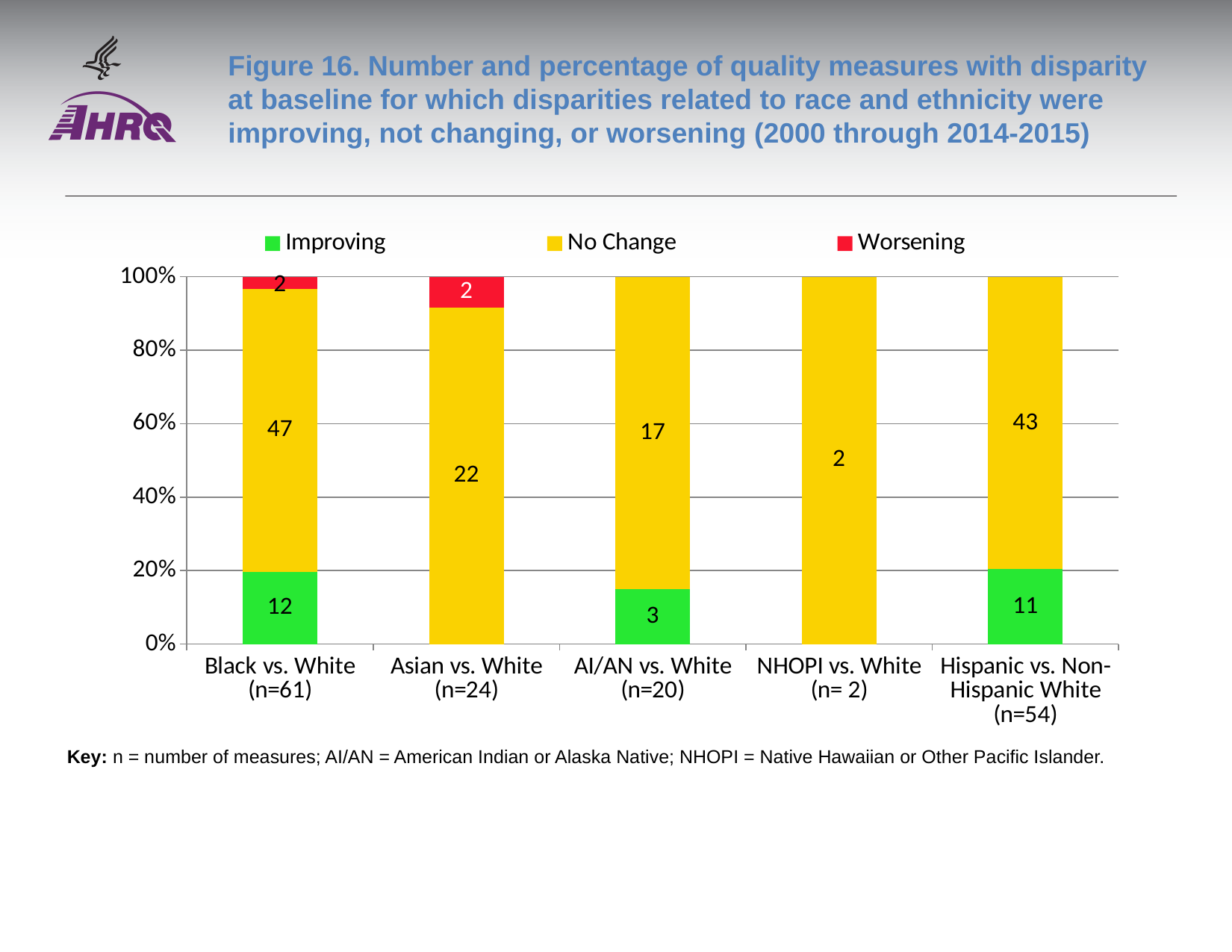

# Figure 16. Number and percentage of quality measures with disparity at baseline for which disparities related to race and ethnicity were improving, not changing, or worsening (2000 through 2014-2015)

### Chart

| Category | Improving | No Change | Worsening |
|---|---|---|---|
| Black vs. White (n=61) | 12.0 | 47.0 | 2.0 |
| Asian vs. White (n=24) | None | 22.0 | 2.0 |
| AI/AN vs. White (n=20) | 3.0 | 17.0 | None |
| NHOPI vs. White (n= 2) | None | 2.0 | None |
| Hispanic vs. Non-Hispanic White (n=54) | 11.0 | 43.0 | 0.0 |
Key: n = number of measures; AI/AN = American Indian or Alaska Native; NHOPI = Native Hawaiian or Other Pacific Islander.